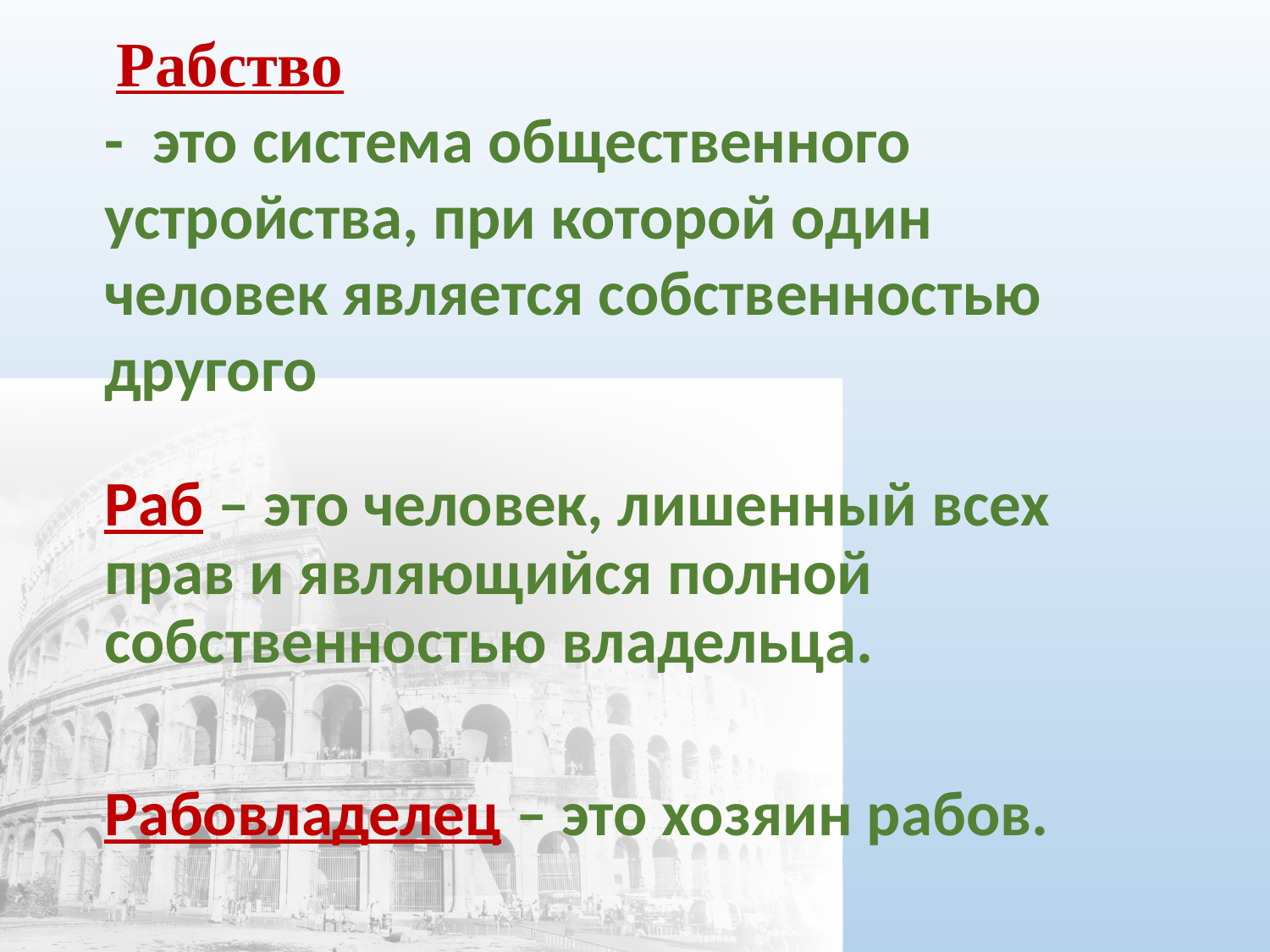

# Рабство -  это система общественного устройства, при которой один человек является собственностью другого
Раб – это человек, лишенный всех прав и являющийся полной собственностью владельца.

Рабовладелец – это хозяин рабов.